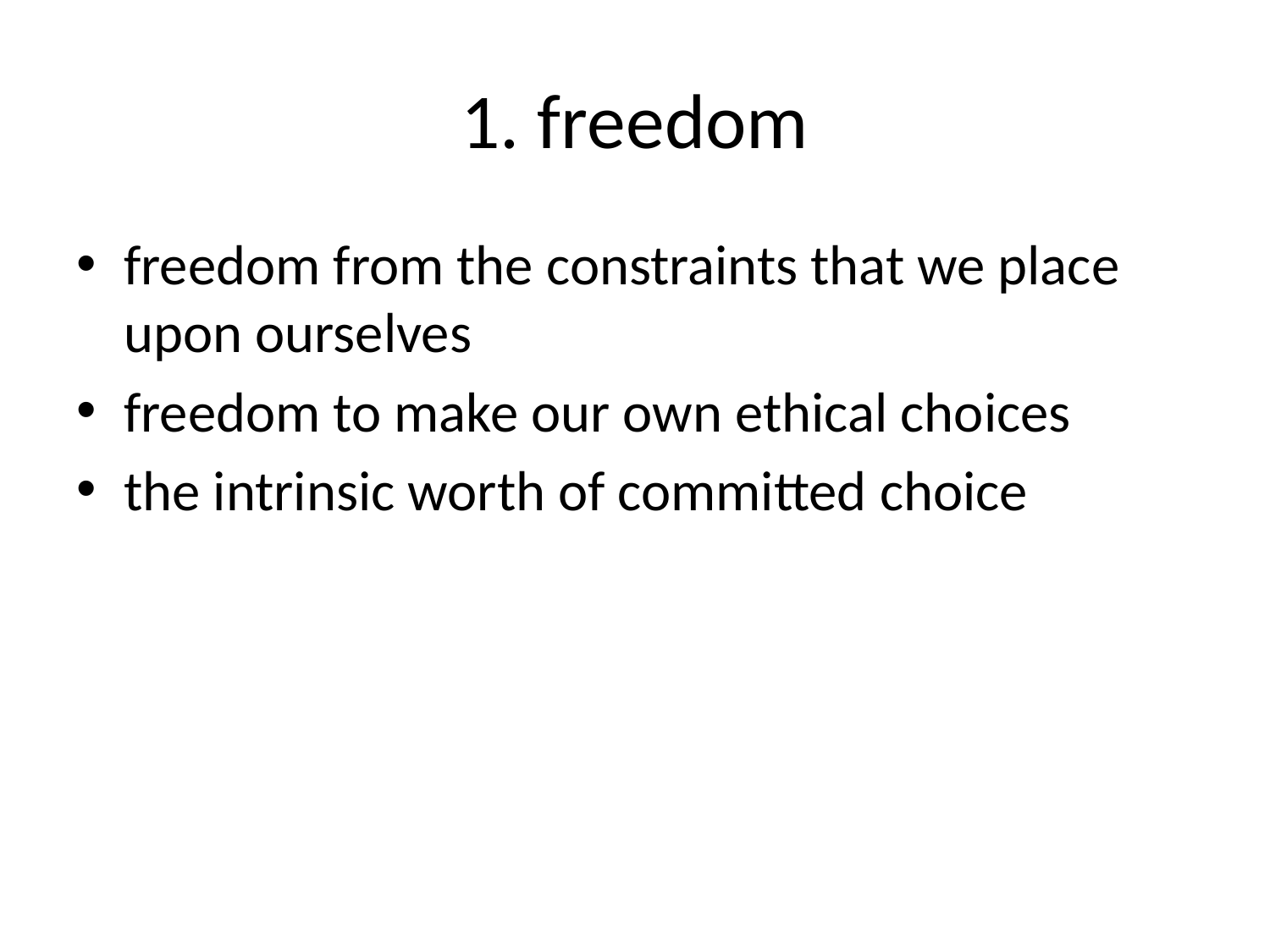

# 1. freedom
freedom from the constraints that we place upon ourselves
freedom to make our own ethical choices
the intrinsic worth of committed choice